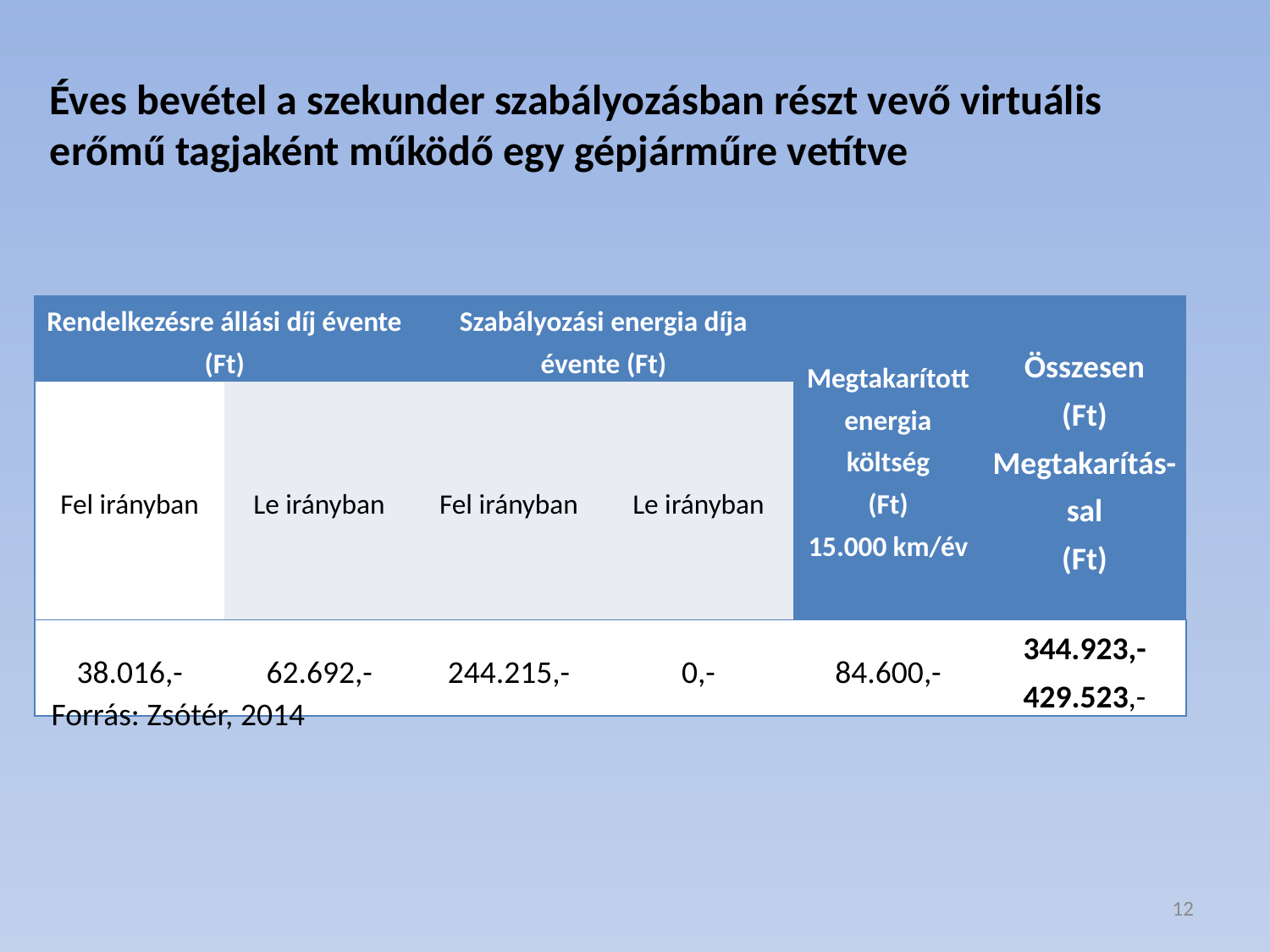

Éves bevétel a szekunder szabályozásban részt vevő virtuális erőmű tagjaként működő egy gépjárműre vetítve
| Rendelkezésre állási díj évente (Ft) |  | Szabályozási energia díja évente (Ft) |  | Megtakarított energia költség (Ft) 15.000 km/év | Összesen (Ft) Megtakarítás-sal (Ft) |
| --- | --- | --- | --- | --- | --- |
| Fel irányban | Le irányban | Fel irányban | Le irányban |  |  |
| 38.016,- | 62.692,- | 244.215,- | 0,- | 84.600,- | 344.923,- 429.523,- |
Forrás: Zsótér, 2014
12